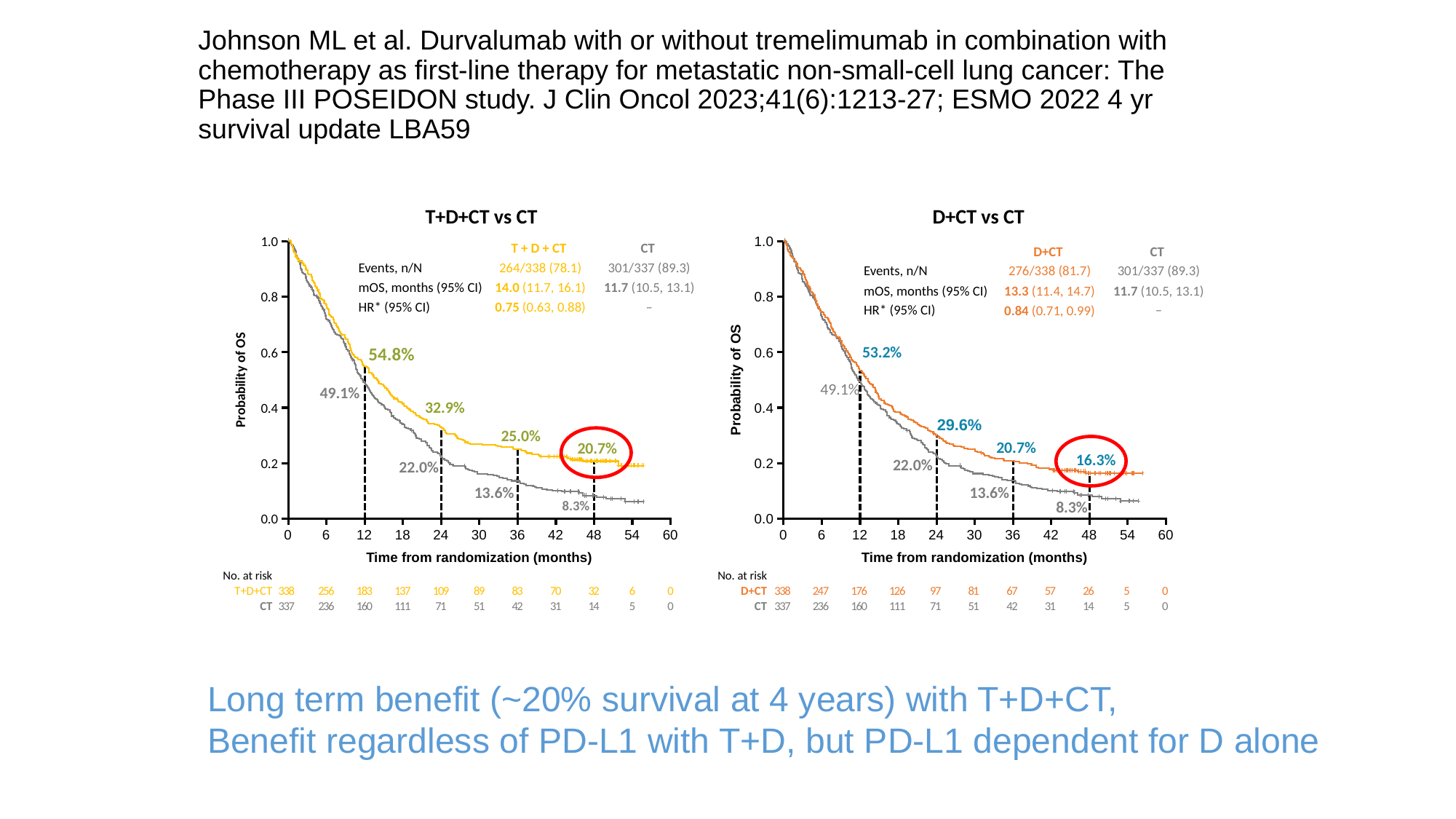

# Johnson ML et al. Durvalumab with or without tremelimumab in combination with chemotherapy as first-line therapy for metastatic non-small-cell lung cancer: The Phase III POSEIDON study. J Clin Oncol 2023;41(6):1213-27; ESMO 2022 4 yr survival update LBA59
T+D+CT vs CT
D+CT vs CT
1.0
1.0

|  | T + D + CT | CT |
| --- | --- | --- |
| Events, n/N | 264/338 (78.1) | 301/337 (89.3) |
| mOS, months (95% CI) | 14.0 (11.7, 16.1) | 11.7 (10.5, 13.1) |
| HR\* (95% CI) | 0.75 (0.63, 0.88) | – |

|  | D+CT | CT |
| --- | --- | --- |
| Events, n/N | 276/338 (81.7) | 301/337 (89.3) |
| mOS, months (95% CI) | 13.3 (11.4, 14.7) | 11.7 (10.5, 13.1) |
| HR\* (95% CI) | 0.84 (0.71, 0.99) | – |

0.8
0.8

53.2%
0.6
0.6
54.8%

Probability of OS
Probability of OS
49.1%
49.1%

32.9%
0.4
0.4

29.6%
25.0%

20.7%
20.7%
16.3%

0.2
0.2
22.0%

22.0%

13.6%
13.6%
8.3%
8.3%
0.0
0.0

0
6
12
18
24
30
36
42
48
54
60
Time from randomization (months)

0
6
12
18
24
30
36
42
48
54
60
Time from randomization (months)

| No. at risk |  |  |  |  |  |  |  |  |  |  |  |  |  |  |  |  |  |  |  |  |  |  |
| --- | --- | --- | --- | --- | --- | --- | --- | --- | --- | --- | --- | --- | --- | --- | --- | --- | --- | --- | --- | --- | --- | --- |
| T+D+CT |  | 338 |  | 256 |  | 183 |  | 137 |  | 109 |  | 89 |  | 83 |  | 70 |  | 32 |  | 6 |  | 0 |
| CT |  | 337 |  | 236 |  | 160 |  | 111 |  | 71 |  | 51 |  | 42 |  | 31 |  | 14 |  | 5 |  | 0 |
| No. at risk |  |  |  |  |  |  |  |  |  |  |  |  |  |  |  |  |  |  |  |  |  |  |
| --- | --- | --- | --- | --- | --- | --- | --- | --- | --- | --- | --- | --- | --- | --- | --- | --- | --- | --- | --- | --- | --- | --- |
| D+CT |  | 338 |  | 247 |  | 176 |  | 126 |  | 97 |  | 81 |  | 67 |  | 57 |  | 26 |  | 5 |  | 0 |
| CT |  | 337 |  | 236 |  | 160 |  | 111 |  | 71 |  | 51 |  | 42 |  | 31 |  | 14 |  | 5 |  | 0 |
Long term benefit (~20% survival at 4 years) with T+D+CT,
Benefit regardless of PD-L1 with T+D, but PD-L1 dependent for D alone